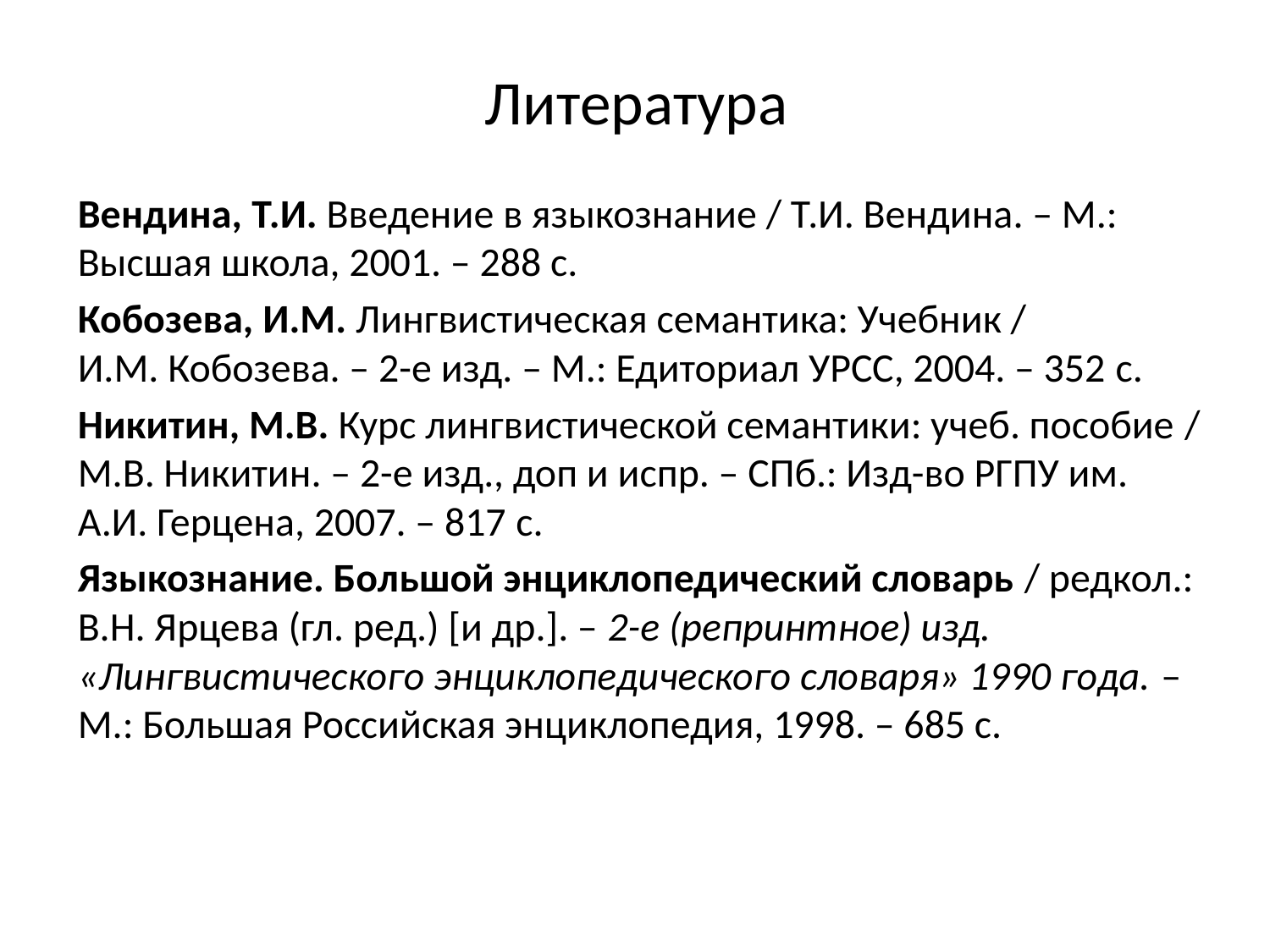

# Литература
Вендина, Т.И. Введение в языкознание / Т.И. Вендина. – М.: Высшая школа, 2001. – 288 с.
Кобозева, И.М. Лингвистическая семантика: Учебник / И.М. Кобозева. – 2-е изд. – М.: Едиториал УРСС, 2004. – 352 с.
Никитин, М.В. Курс лингвистической семантики: учеб. пособие / М.В. Никитин. – 2-е изд., доп и испр. – СПб.: Изд-во РГПУ им. А.И. Герцена, 2007. – 817 c.
Языкознание. Большой энциклопедический словарь / редкол.: В.Н. Ярцева (гл. ред.) [и др.]. – 2-е (репринтное) изд. «Лингвистического энциклопедического словаря» 1990 года. – М.: Большая Российская энциклопедия, 1998. – 685 с.